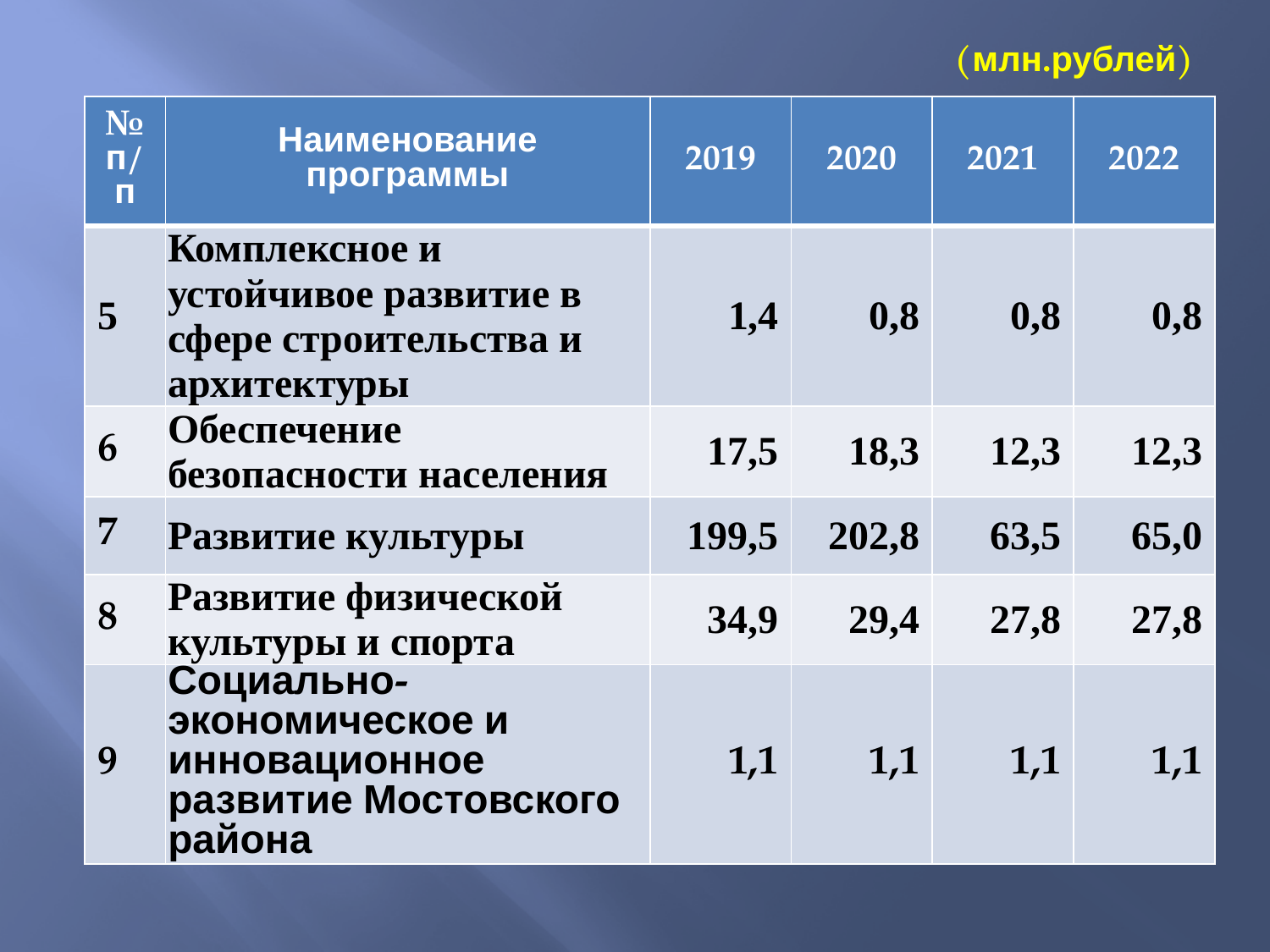

# (млн.рублей)
| № п/п | Наименование программы | 2019 | 2020 | 2021 | 2022 |
| --- | --- | --- | --- | --- | --- |
| 5 | Комплексное и устойчивое развитие в сфере строительства и архитектуры | 1,4 | 0,8 | 0,8 | 0,8 |
| 6 | Обеспечение безопасности населения | 17,5 | 18,3 | 12,3 | 12,3 |
| 7 | Развитие культуры | 199,5 | 202,8 | 63,5 | 65,0 |
| 8 | Развитие физической культуры и спорта | 34,9 | 29,4 | 27,8 | 27,8 |
| 9 | Социально-экономическое и инновационное развитие Мостовского района | 1,1 | 1,1 | 1,1 | 1,1 |